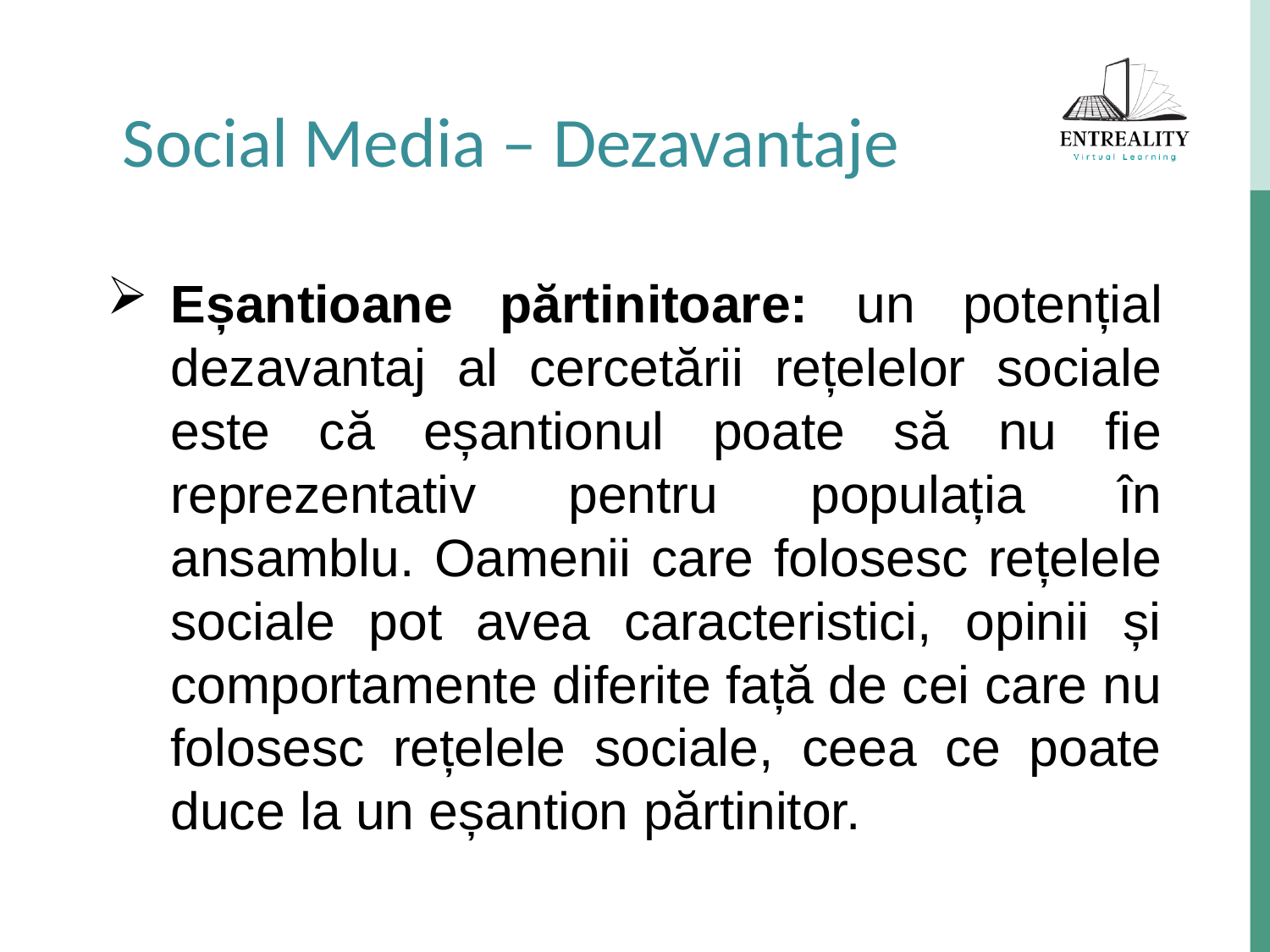

Social Media – Dezavantaje
Eșantioane părtinitoare: un potențial dezavantaj al cercetării rețelelor sociale este că eșantionul poate să nu fie reprezentativ pentru populația în ansamblu. Oamenii care folosesc rețelele sociale pot avea caracteristici, opinii și comportamente diferite față de cei care nu folosesc rețelele sociale, ceea ce poate duce la un eșantion părtinitor.